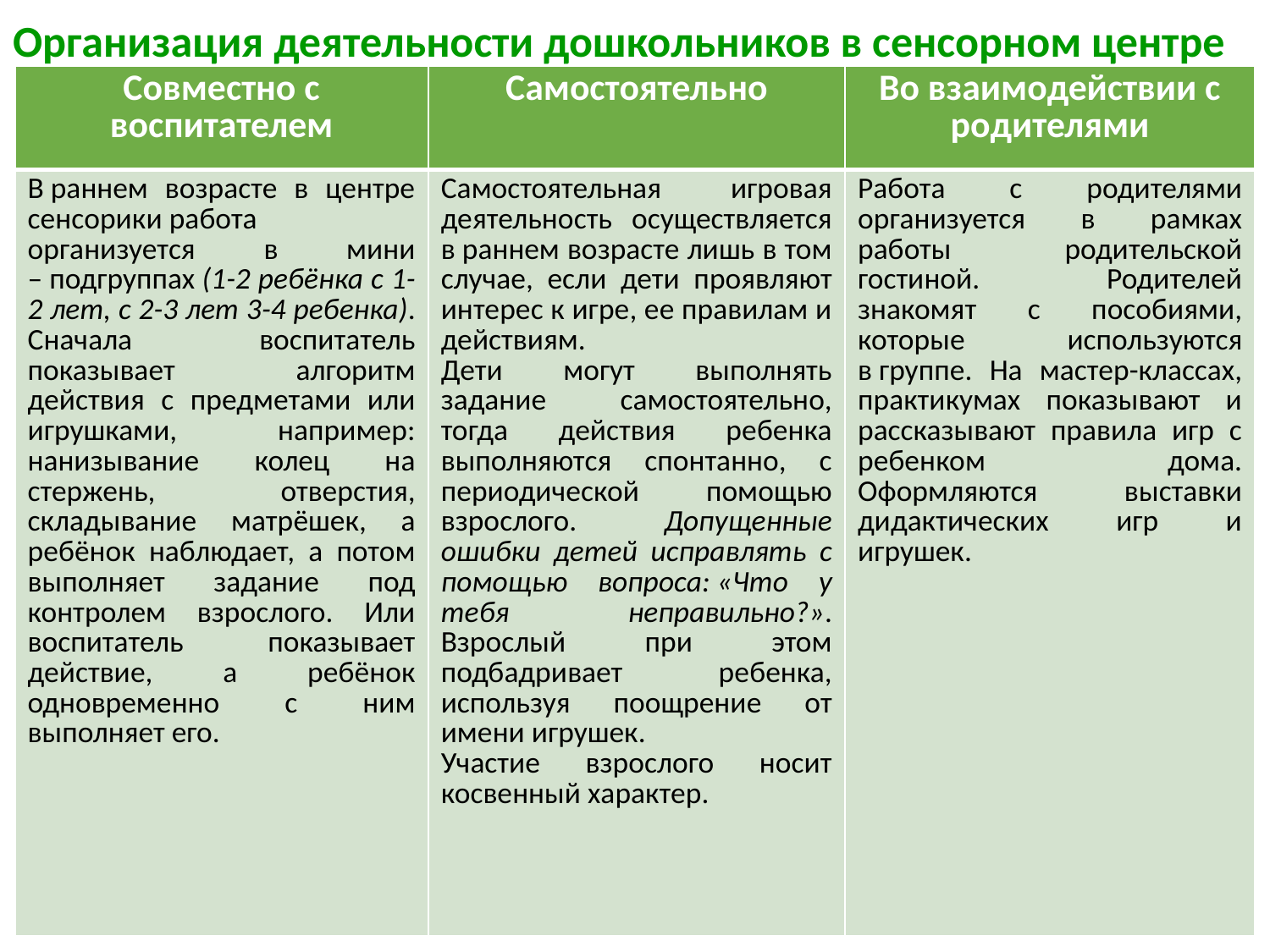

# Организация деятельности дошкольников в сенсорном центре
| Совместно с воспитателем | Самостоятельно | Во взаимодействии с родителями |
| --- | --- | --- |
| В раннем возрасте в центре сенсорики работа организуется в мини – подгруппах (1-2 ребёнка с 1-2 лет, с 2-3 лет 3-4 ребенка). Сначала воспитатель показывает алгоритм действия с предметами или игрушками, например: нанизывание колец на стержень, отверстия, складывание матрёшек, а ребёнок наблюдает, а потом выполняет задание под контролем взрослого. Или воспитатель показывает действие, а ребёнок одновременно с ним выполняет его. | Самостоятельная игровая деятельность осуществляется в раннем возрасте лишь в том случае, если дети проявляют интерес к игре, ее правилам и действиям. Дети могут выполнять задание самостоятельно, тогда действия ребенка выполняются спонтанно, с периодической помощью взрослого. Допущенные ошибки детей исправлять с помощью вопроса: «Что у тебя неправильно?». Взрослый при этом подбадривает ребенка, используя поощрение от имени игрушек. Участие взрослого носит косвенный характер. | Работа с родителями организуется в рамках работы родительской гостиной. Родителей знакомят с пособиями, которые используются в группе. На мастер-классах, практикумах показывают и рассказывают правила игр с ребенком дома. Оформляются выставки дидактических игр и игрушек. |